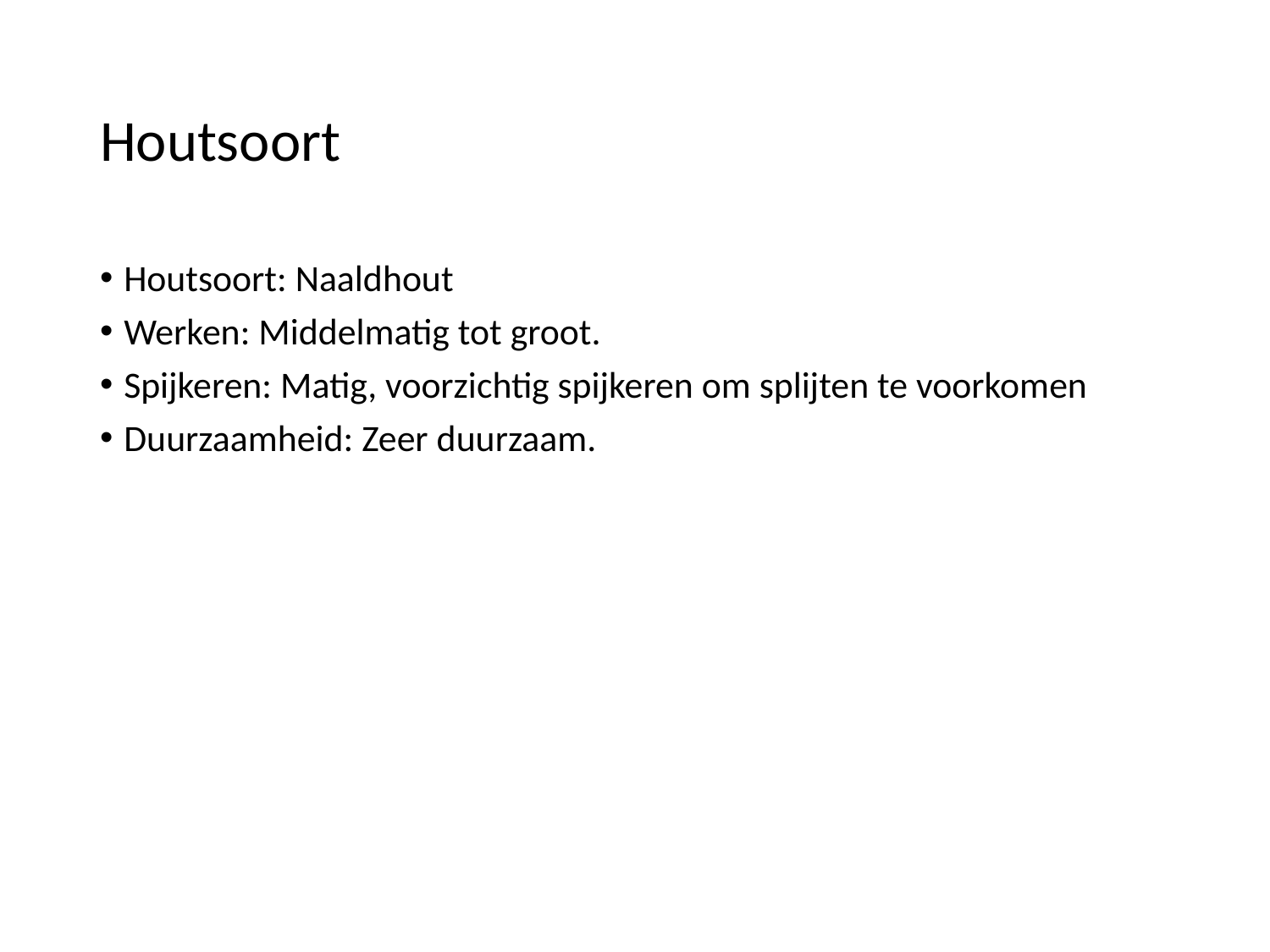

# Houtsoort
Houtsoort: Naaldhout
Werken: Middelmatig tot groot.
Spijkeren: Matig, voorzichtig spijkeren om splijten te voorkomen
Duurzaamheid: Zeer duurzaam.